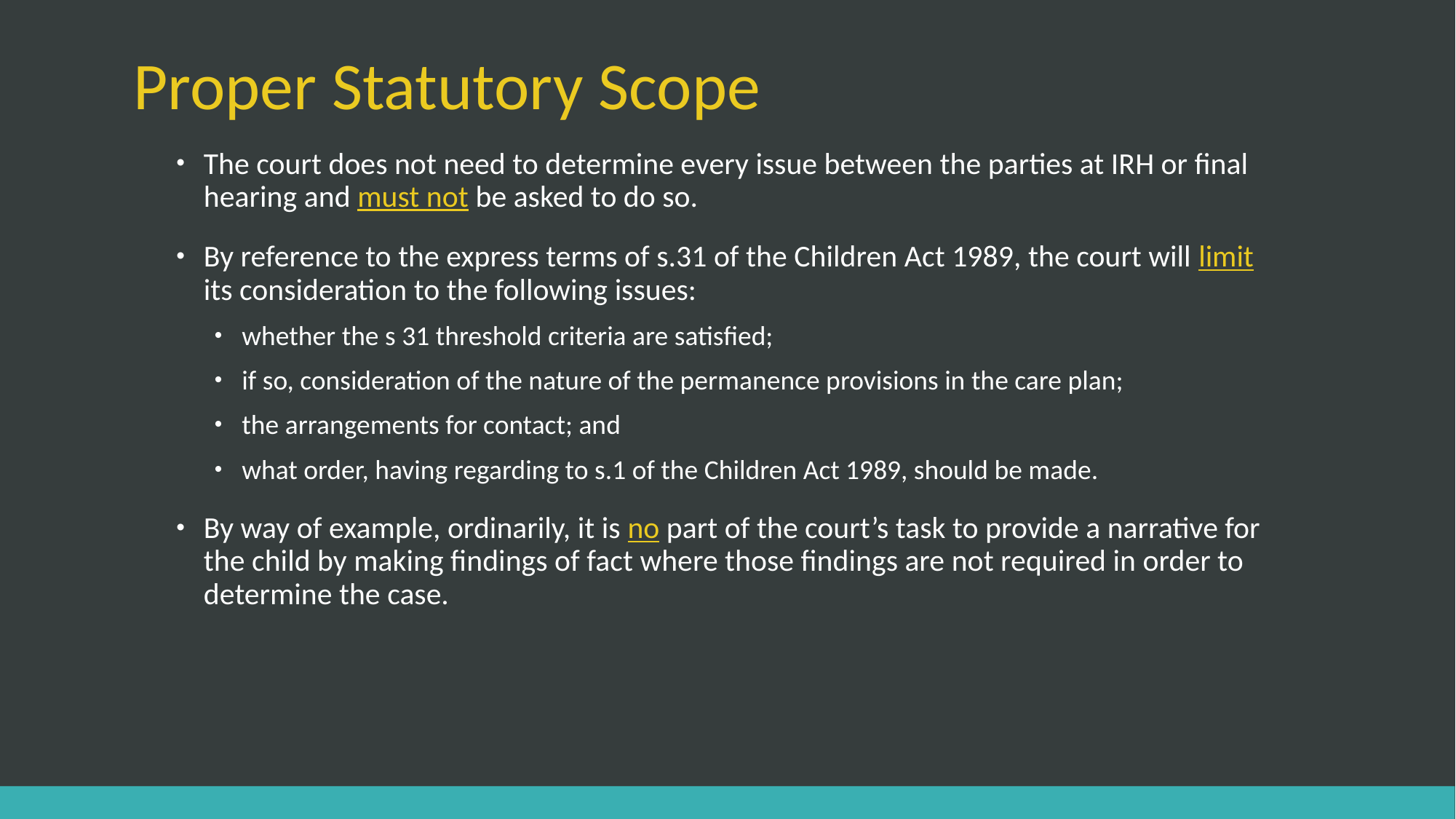

# Proper Statutory Scope
The court does not need to determine every issue between the parties at IRH or final hearing and must not be asked to do so.
By reference to the express terms of s.31 of the Children Act 1989, the court will limit its consideration to the following issues:
whether the s 31 threshold criteria are satisfied;
if so, consideration of the nature of the permanence provisions in the care plan;
the arrangements for contact; and
what order, having regarding to s.1 of the Children Act 1989, should be made.
By way of example, ordinarily, it is no part of the court’s task to provide a narrative for the child by making findings of fact where those findings are not required in order to determine the case.